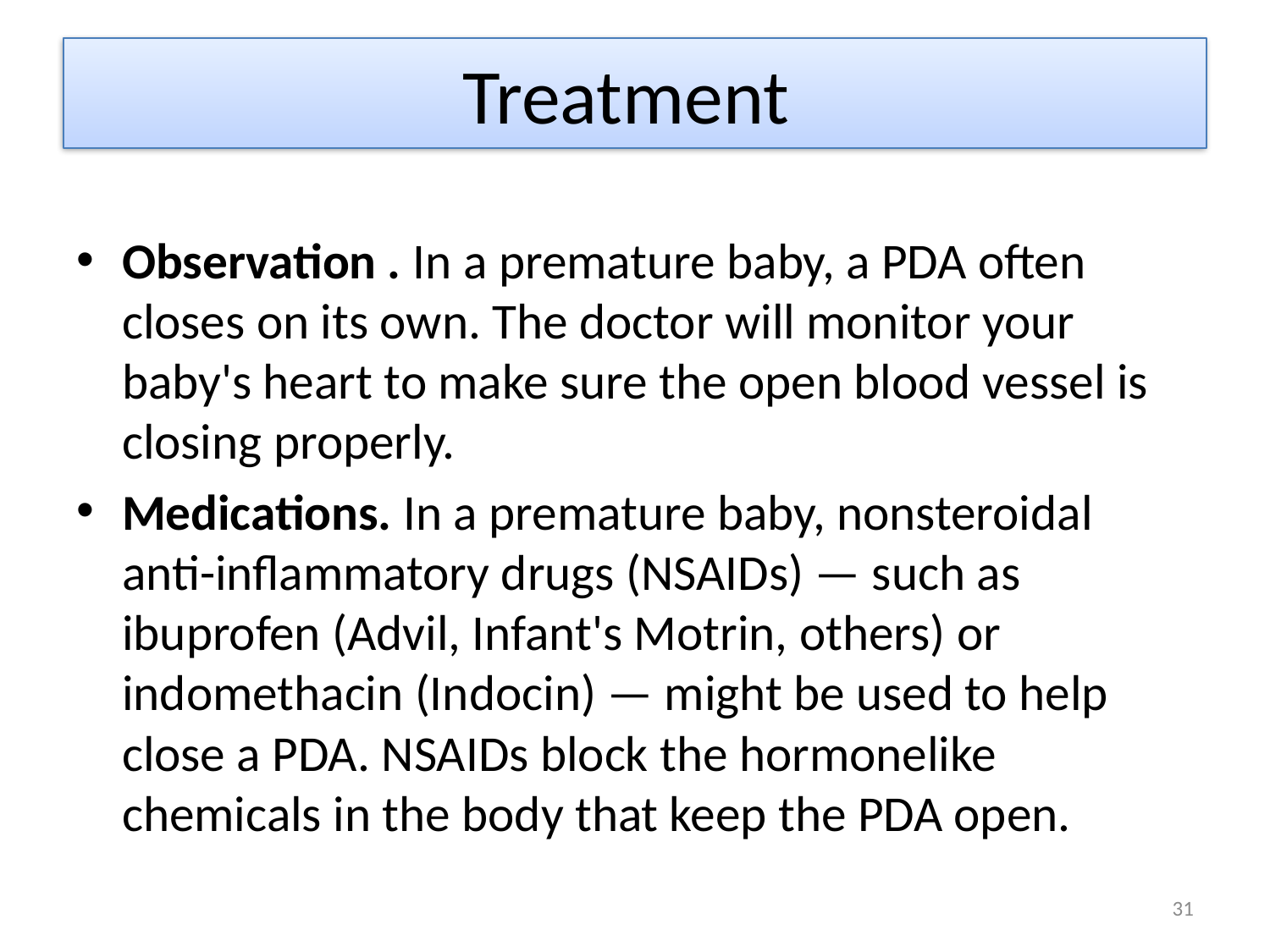

# Treatment
Observation . In a premature baby, a PDA often closes on its own. The doctor will monitor your baby's heart to make sure the open blood vessel is closing properly.
Medications. In a premature baby, nonsteroidal anti-inflammatory drugs (NSAIDs) — such as ibuprofen (Advil, Infant's Motrin, others) or indomethacin (Indocin) — might be used to help close a PDA. NSAIDs block the hormonelike chemicals in the body that keep the PDA open.

31